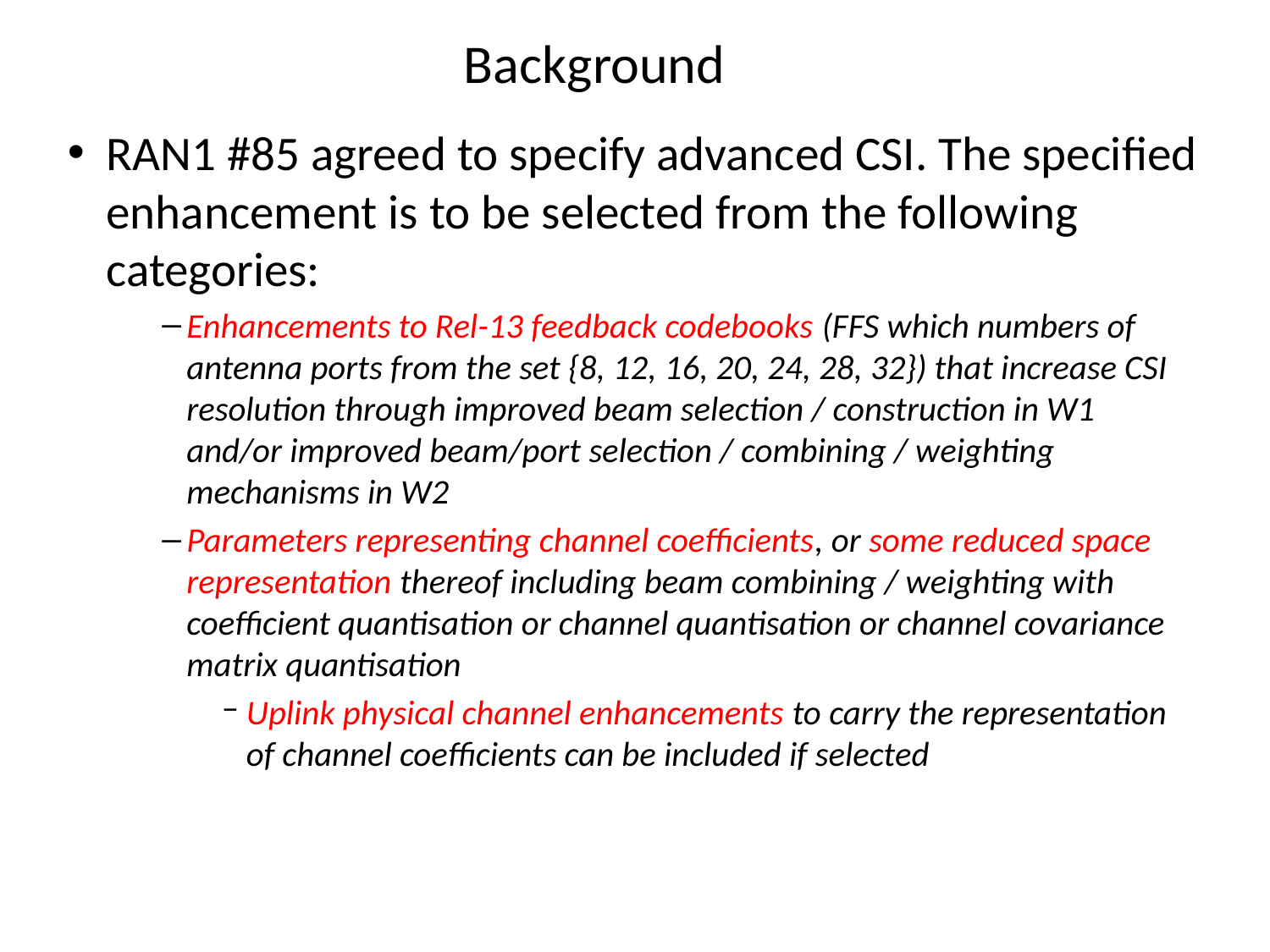

# Background
RAN1 #85 agreed to specify advanced CSI. The specified enhancement is to be selected from the following categories:
Enhancements to Rel-13 feedback codebooks (FFS which numbers of antenna ports from the set {8, 12, 16, 20, 24, 28, 32}) that increase CSI resolution through improved beam selection / construction in W1 and/or improved beam/port selection / combining / weighting mechanisms in W2
Parameters representing channel coefficients, or some reduced space representation thereof including beam combining / weighting with coefficient quantisation or channel quantisation or channel covariance matrix quantisation
Uplink physical channel enhancements to carry the representation of channel coefficients can be included if selected